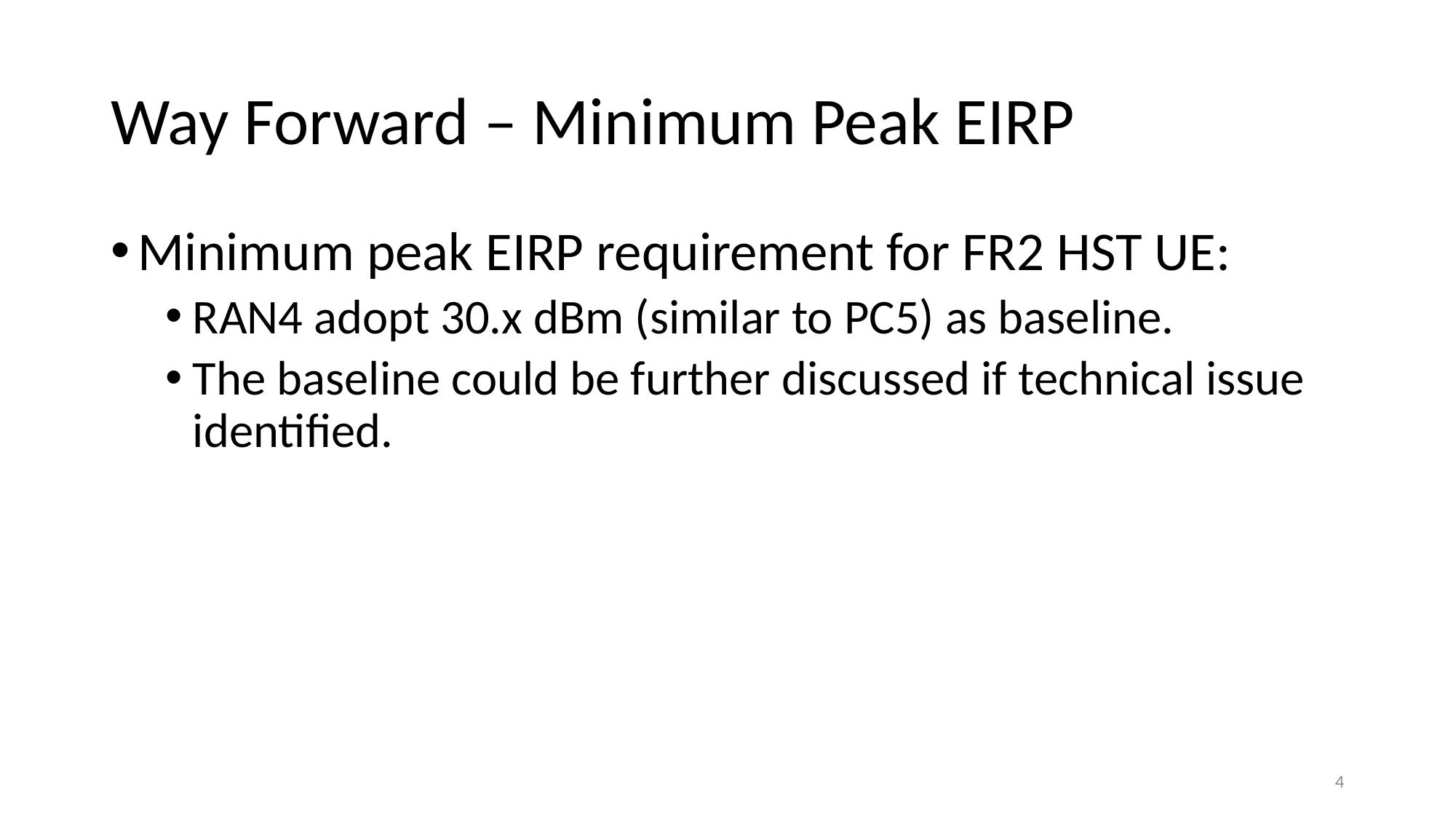

# Way Forward – Minimum Peak EIRP
Minimum peak EIRP requirement for FR2 HST UE:
RAN4 adopt 30.x dBm (similar to PC5) as baseline.
The baseline could be further discussed if technical issue identified.
4